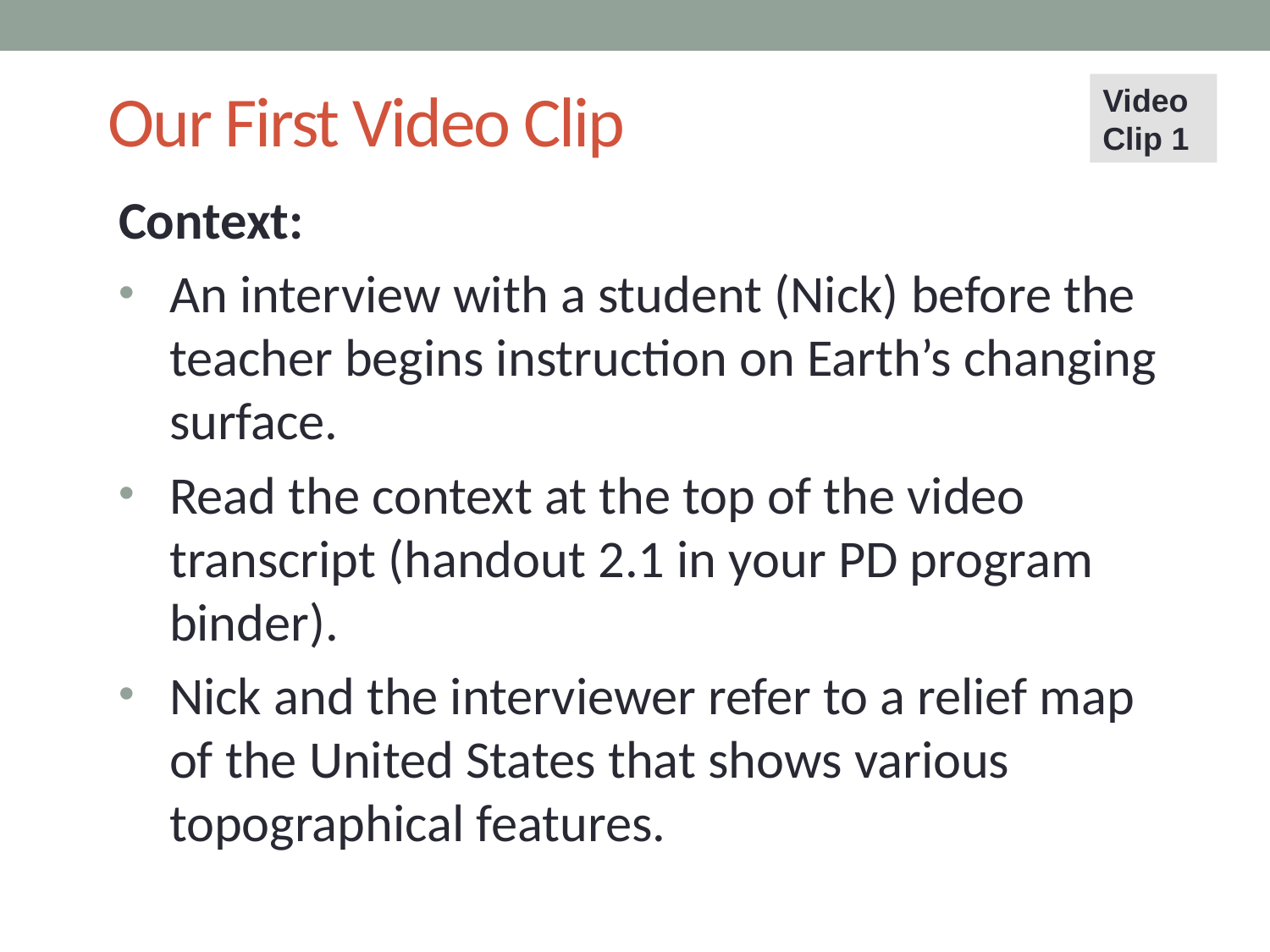

# Our First Video Clip
Video
Clip 1
Context:
An interview with a student (Nick) before the teacher begins instruction on Earth’s changing surface.
Read the context at the top of the video transcript (handout 2.1 in your PD program binder).
Nick and the interviewer refer to a relief map
of the United States that shows various topographical features.